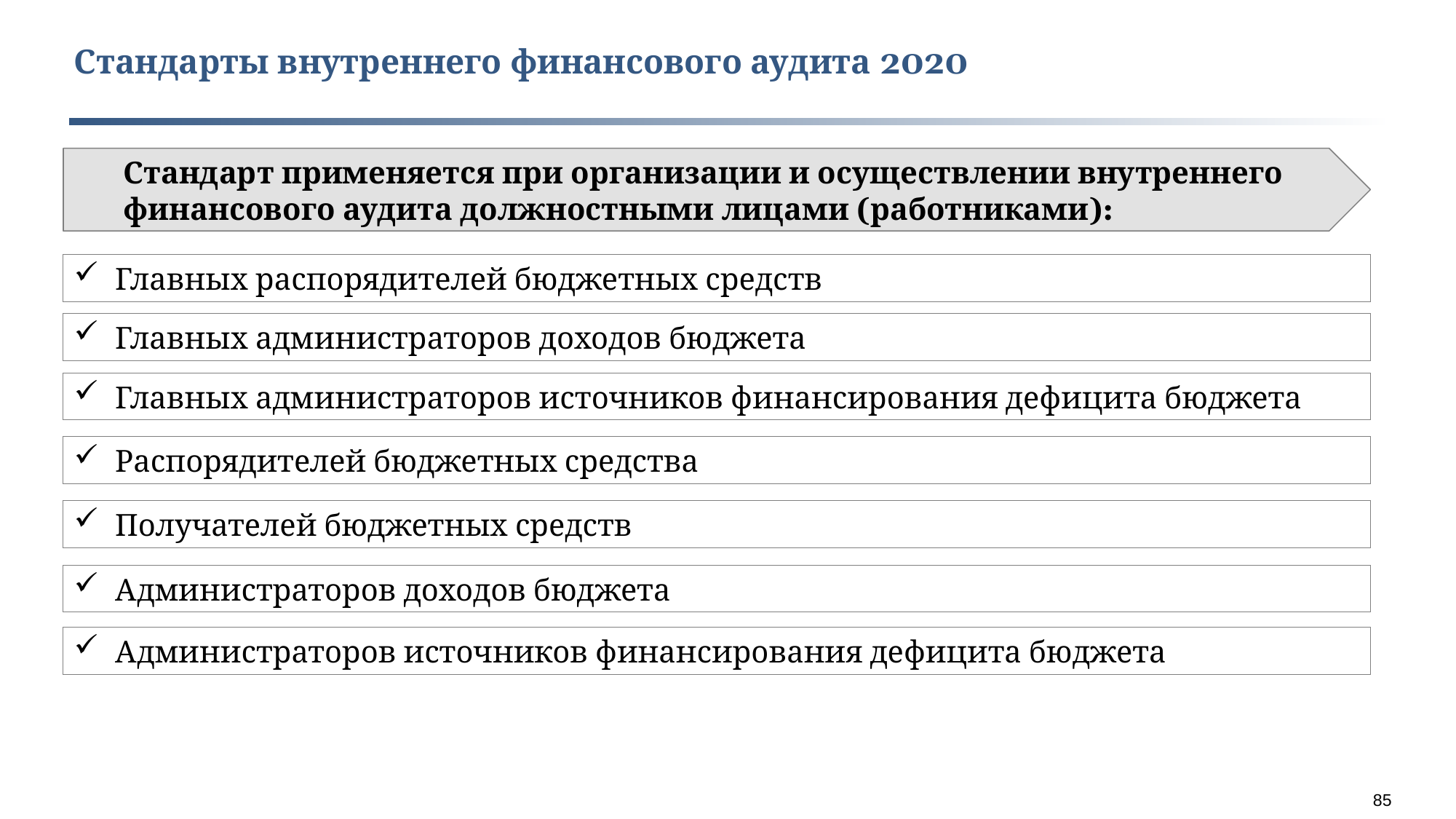

Стандарты внутреннего финансового аудита 2020
Стандарт применяется при организации и осуществлении внутреннего финансового аудита должностными лицами (работниками):
Главных распорядителей бюджетных средств
Главных администраторов доходов бюджета
Главных администраторов источников финансирования дефицита бюджета
Распорядителей бюджетных средства
Получателей бюджетных средств
Администраторов доходов бюджета
Администраторов источников финансирования дефицита бюджета